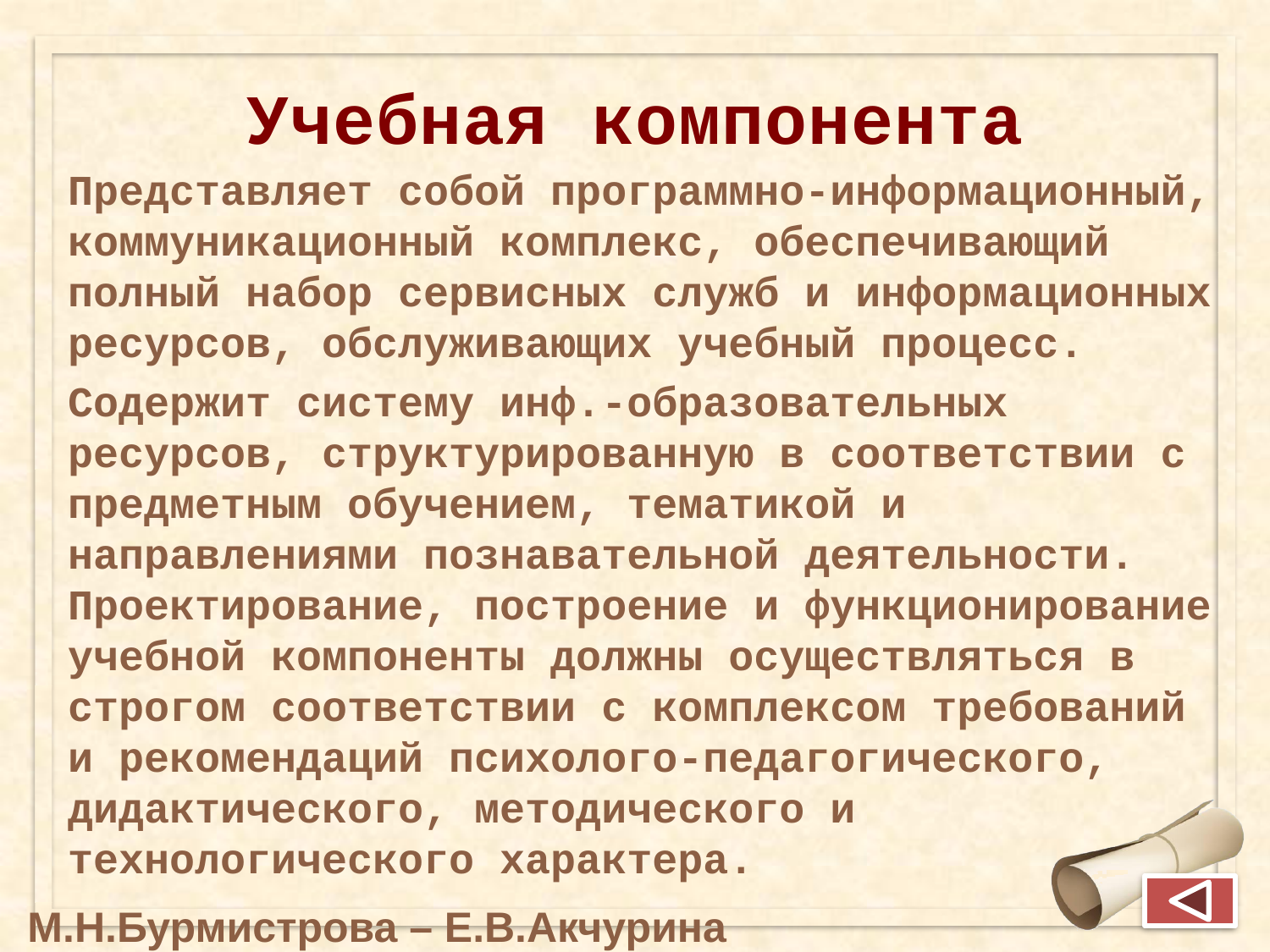

# Учебная компонента
Представляет собой программно-информационный, коммуникационный комплекс, обеспечивающий полный набор сервисных служб и информационных ресурсов, обслуживающих учебный процесс.
Содержит систему инф.-образовательных ресурсов, структурированную в соответствии с предметным обучением, тематикой и направлениями познавательной деятельности. Проектирование, построение и функционирование учебной компоненты должны осуществляться в строгом соответствии с комплексом требований и рекомендаций психолого-педагогического, дидактического, методического и технологического характера.